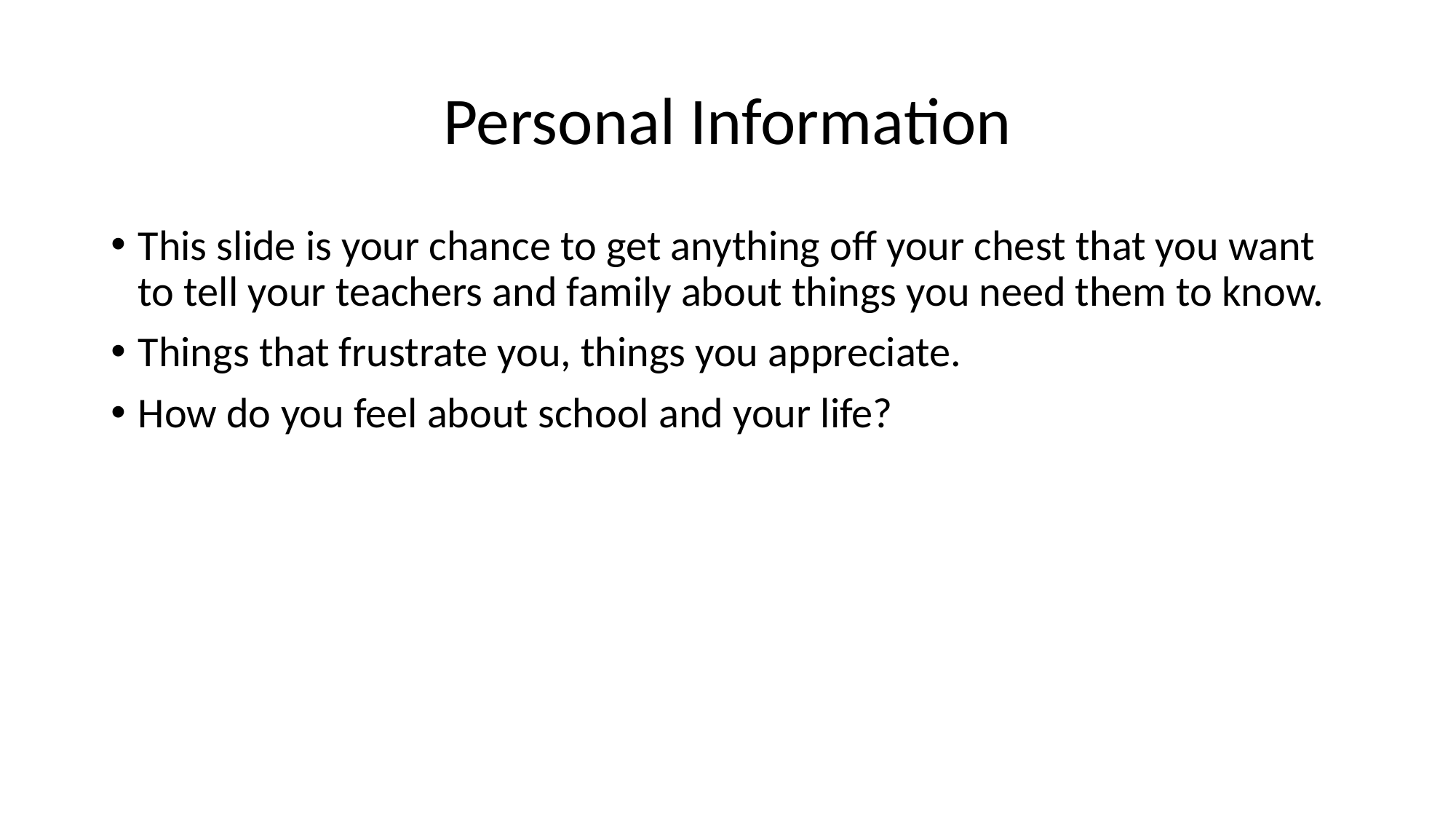

# Personal Information
This slide is your chance to get anything off your chest that you want to tell your teachers and family about things you need them to know.
Things that frustrate you, things you appreciate.
How do you feel about school and your life?